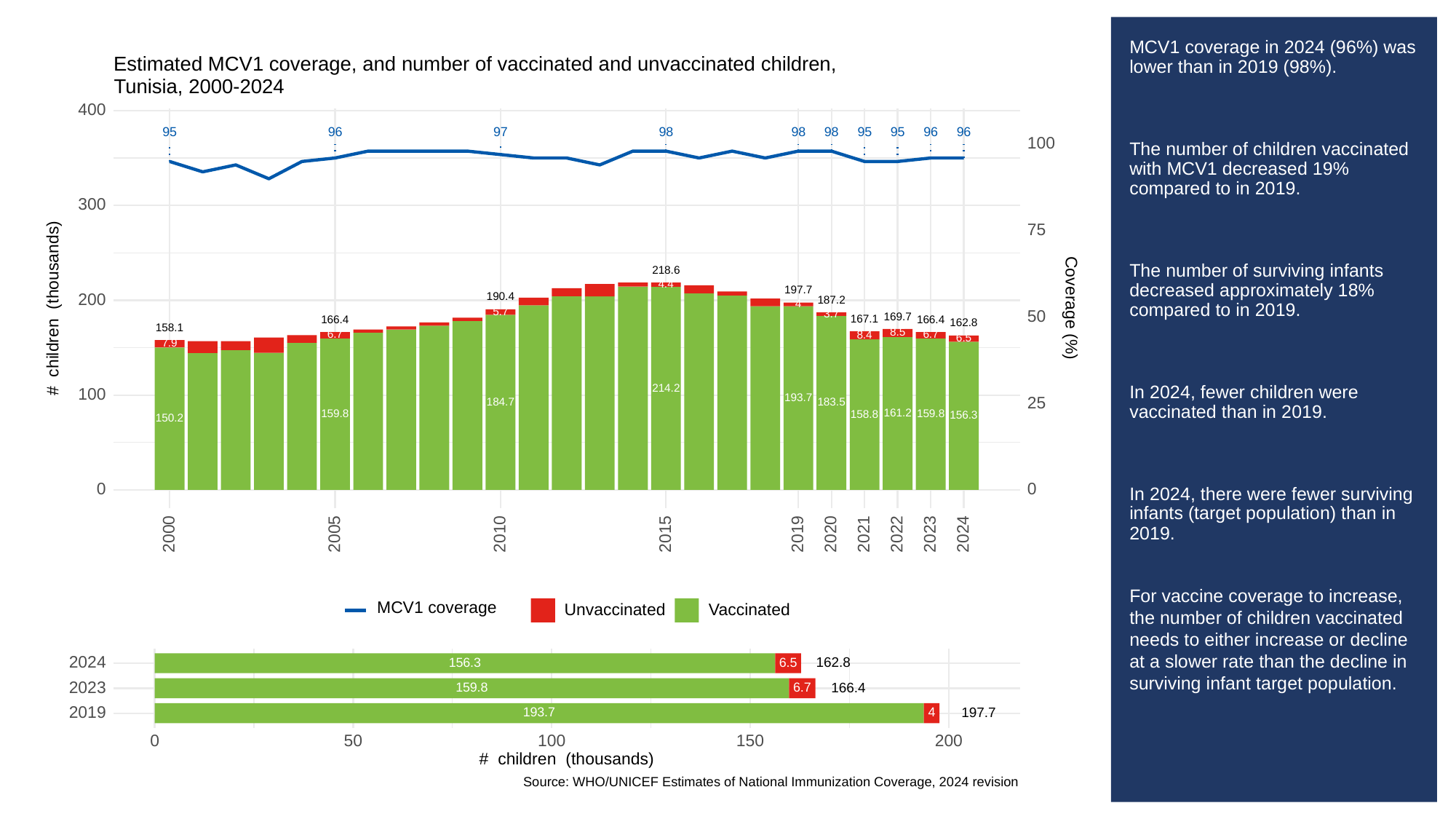

# MCV1 coverage in 2024 (96%) was lower than in 2019 (98%).

The number of children vaccinated with MCV1 decreased 19% compared to in 2019.

The number of surviving infants decreased approximately 18% compared to in 2019.

In 2024, fewer children were vaccinated than in 2019.

In 2024, there were fewer surviving infants (target population) than in 2019.

For vaccine coverage to increase, the number of children vaccinated needs to either increase or decline at a slower rate than the decline in surviving infant target population.

Estimated MCV1 coverage, and number of vaccinated and unvaccinated children,
Tunisia, 2000-2024
400

95
96
97
98
98
98
95
95
96
96
100

300

75

218.6
4.4

197.7

190.4

200

187.2

4
#  children  (thousands)
Coverage (%)

5.7

3.7
50

169.7

167.1
166.4
166.4

162.8

158.1

8.5

6.7
6.7
8.4

6.5

7.9

214.2
100
193.7

25
184.7
183.5
161.2
159.8
159.8
158.8
156.3
150.2

0
0

2023
2000
2005
2010
2015
2019
2020
2021
2022
2024

MCV1 coverage
Unvaccinated
Vaccinated

2024
162.8
156.3
6.5

2023
166.4
159.8
6.7

2019
197.7
193.7
4

0
50
100
150
200
#  children  (thousands)
Source: WHO/UNICEF Estimates of National Immunization Coverage, 2024 revision